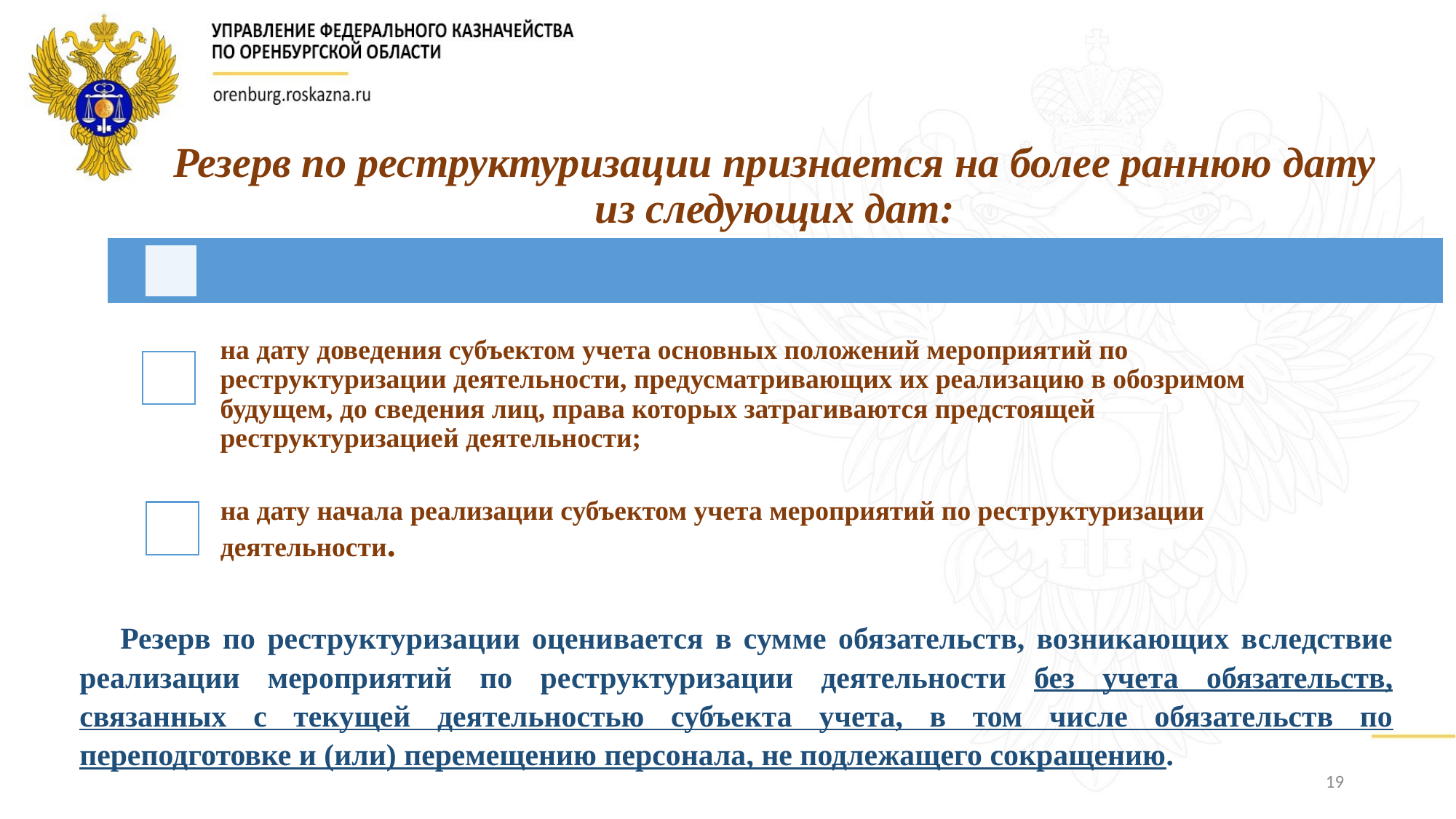

Резерв по реструктуризации признается на более раннюю дату из следующих дат:
на дату доведения субъектом учета основных положений мероприятий по реструктуризации деятельности, предусматривающих их реализацию в обозримом будущем, до сведения лиц, права которых затрагиваются предстоящей реструктуризацией деятельности;
на дату начала реализации субъектом учета мероприятий по реструктуризации деятельности.
Резерв по реструктуризации оценивается в сумме обязательств, возникающих вследствие реализации мероприятий по реструктуризации деятельности без учета обязательств, связанных с текущей деятельностью субъекта учета, в том числе обязательств по переподготовке и (или) перемещению персонала, не подлежащего сокращению.
19